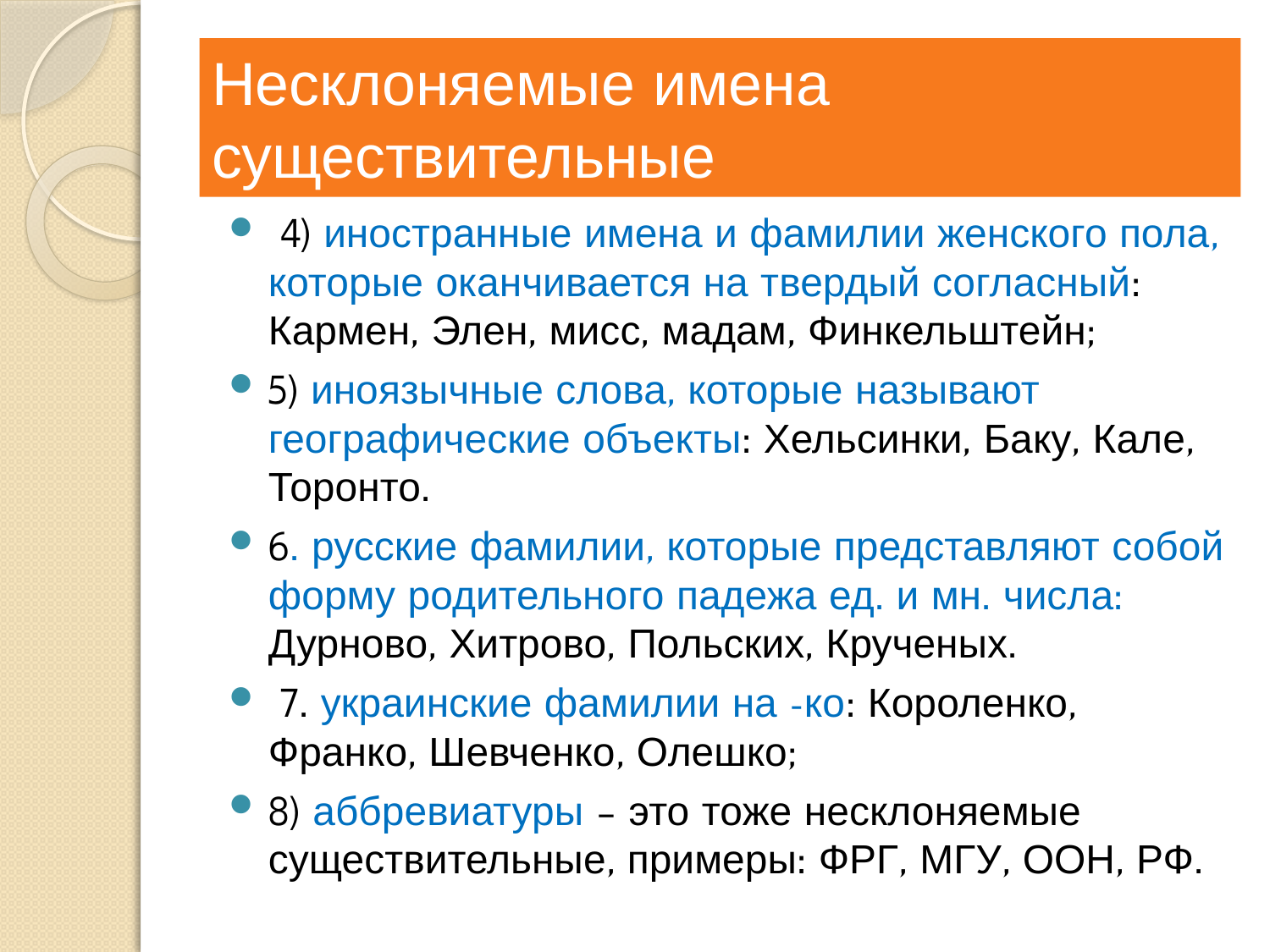

# Несклоняемые имена существительные
 4) иностранные имена и фамилии женского пола, которые оканчивается на твердый согласный: Кармен, Элен, мисс, мадам, Финкельштейн;
5) иноязычные слова, которые называют географические объекты: Хельсинки, Баку, Кале, Торонто.
6. русские фамилии, которые представляют собой форму родительного падежа ед. и мн. числа: Дурново, Хитрово, Польских, Крученых.
 7. украинские фамилии на -ко: Короленко, Франко, Шевченко, Олешко;
8) аббревиатуры – это тоже несклоняемые существительные, примеры: ФРГ, МГУ, ООН, РФ.